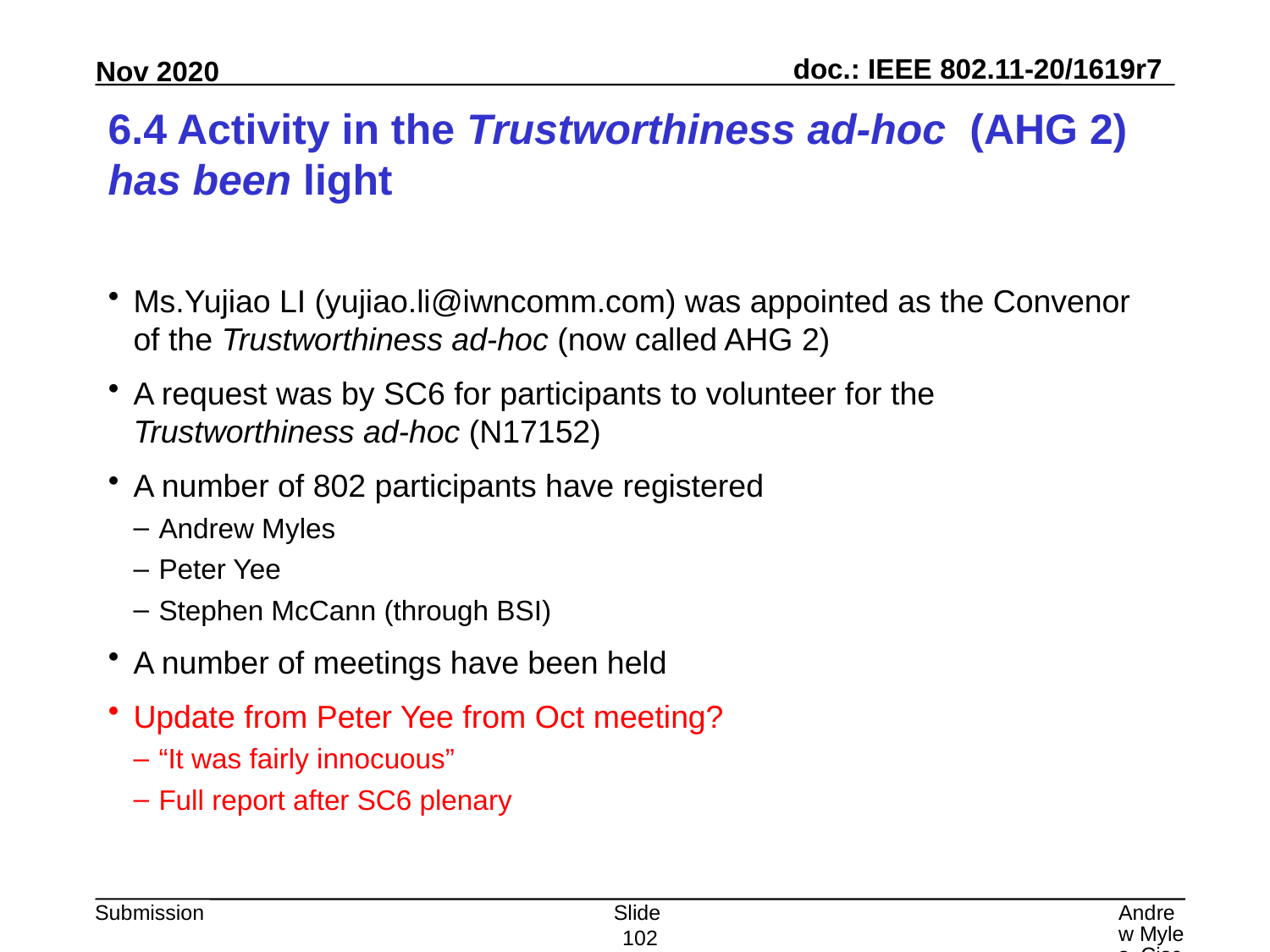

# 6.4 Activity in the Trustworthiness ad-hoc  (AHG 2) has been light
Ms.Yujiao LI (yujiao.li@iwncomm.com) was appointed as the Convenor of the Trustworthiness ad-hoc (now called AHG 2)
A request was by SC6 for participants to volunteer for the Trustworthiness ad-hoc (N17152)
A number of 802 participants have registered
Andrew Myles
Peter Yee
Stephen McCann (through BSI)
A number of meetings have been held
Update from Peter Yee from Oct meeting?
“It was fairly innocuous”
Full report after SC6 plenary
Slide 102
Andrew Myles, Cisco